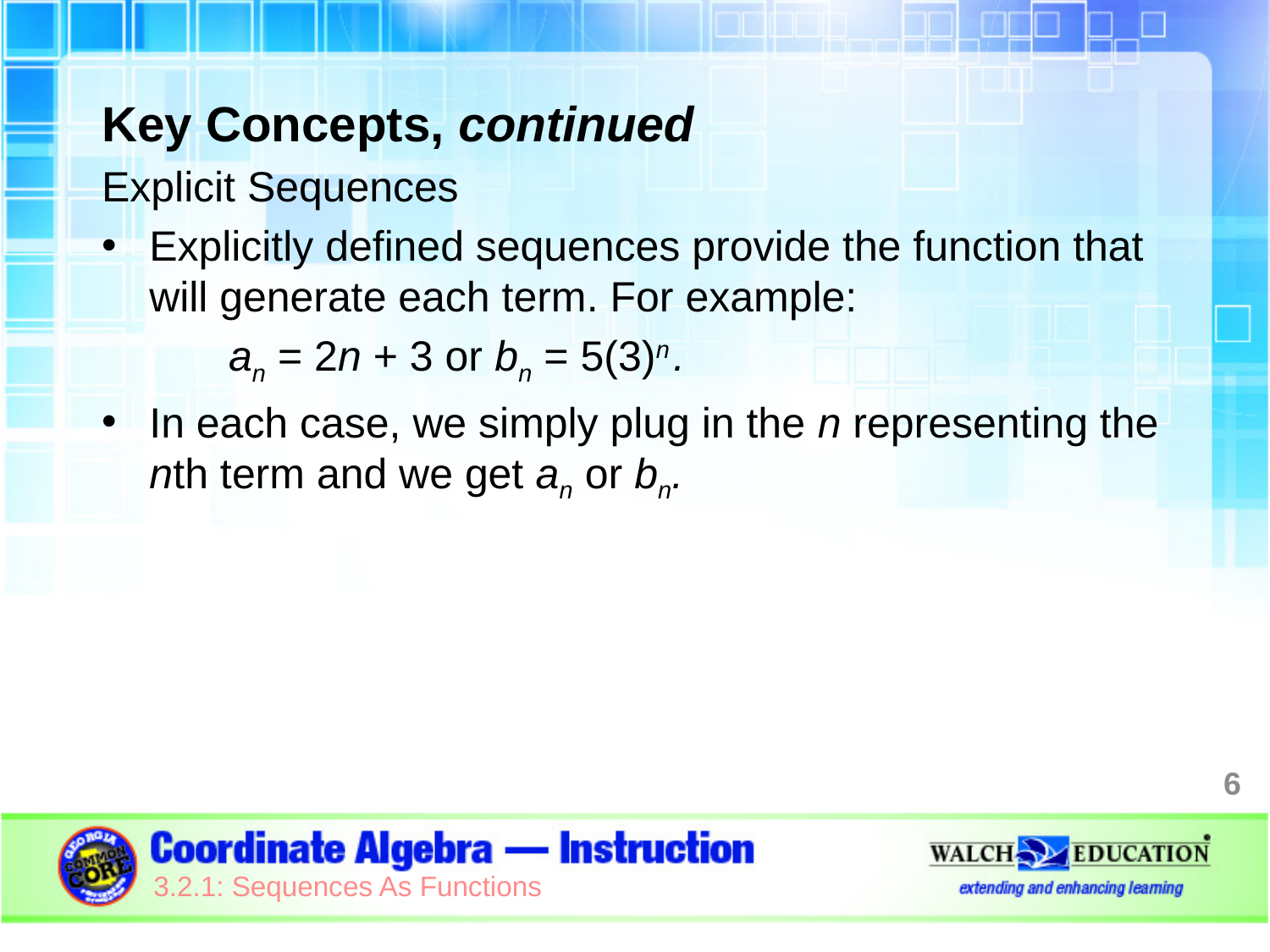

Key Concepts, continued
Explicit Sequences
Explicitly defined sequences provide the function that will generate each term. For example:
an = 2n + 3 or bn = 5(3)n .
In each case, we simply plug in the n representing the nth term and we get an or bn.

6
3.2.1: Sequences As Functions